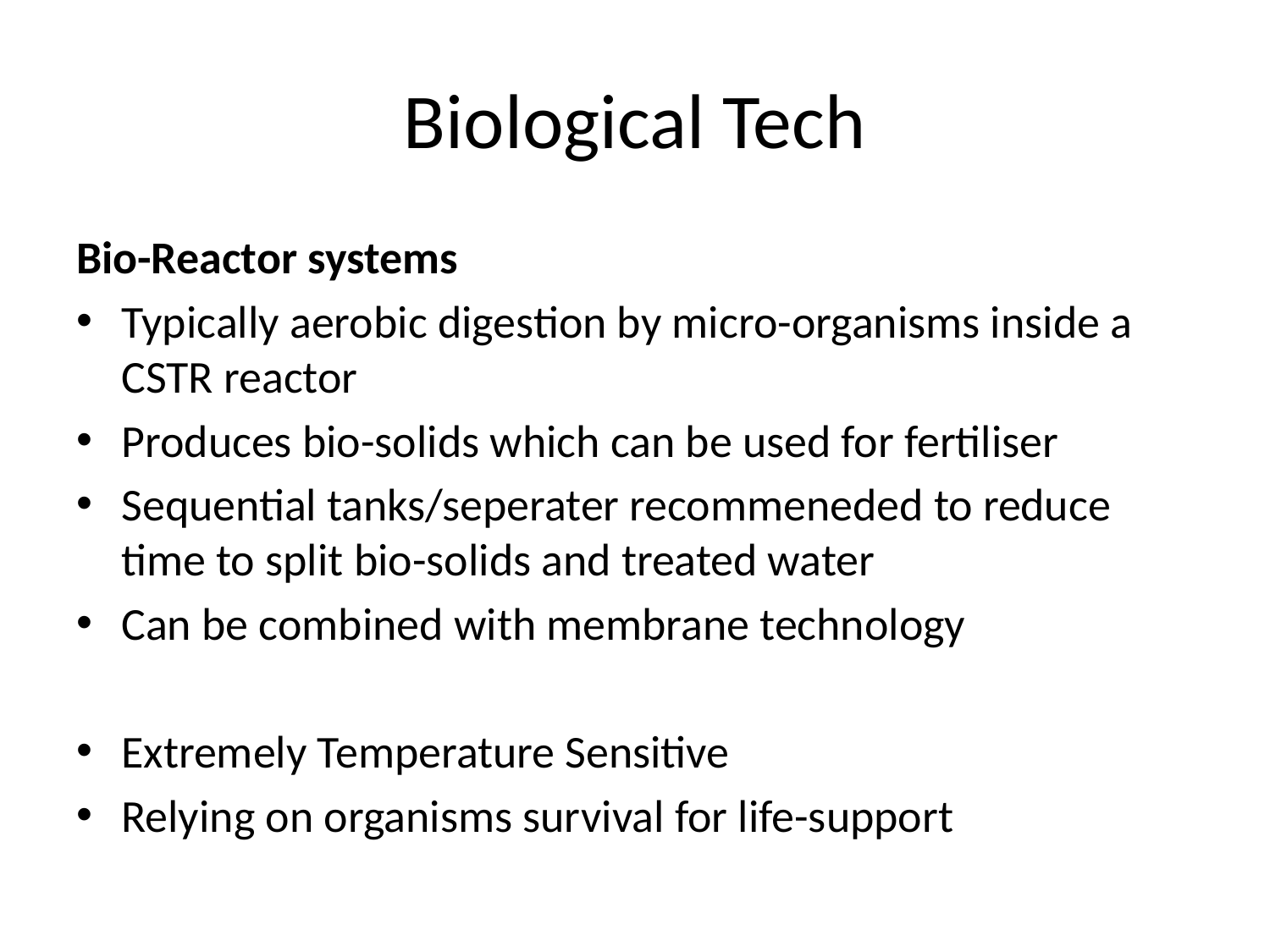

# Biological Tech
Bio-Reactor systems
Typically aerobic digestion by micro-organisms inside a CSTR reactor
Produces bio-solids which can be used for fertiliser
Sequential tanks/seperater recommeneded to reduce time to split bio-solids and treated water
Can be combined with membrane technology

Extremely Temperature Sensitive
Relying on organisms survival for life-support